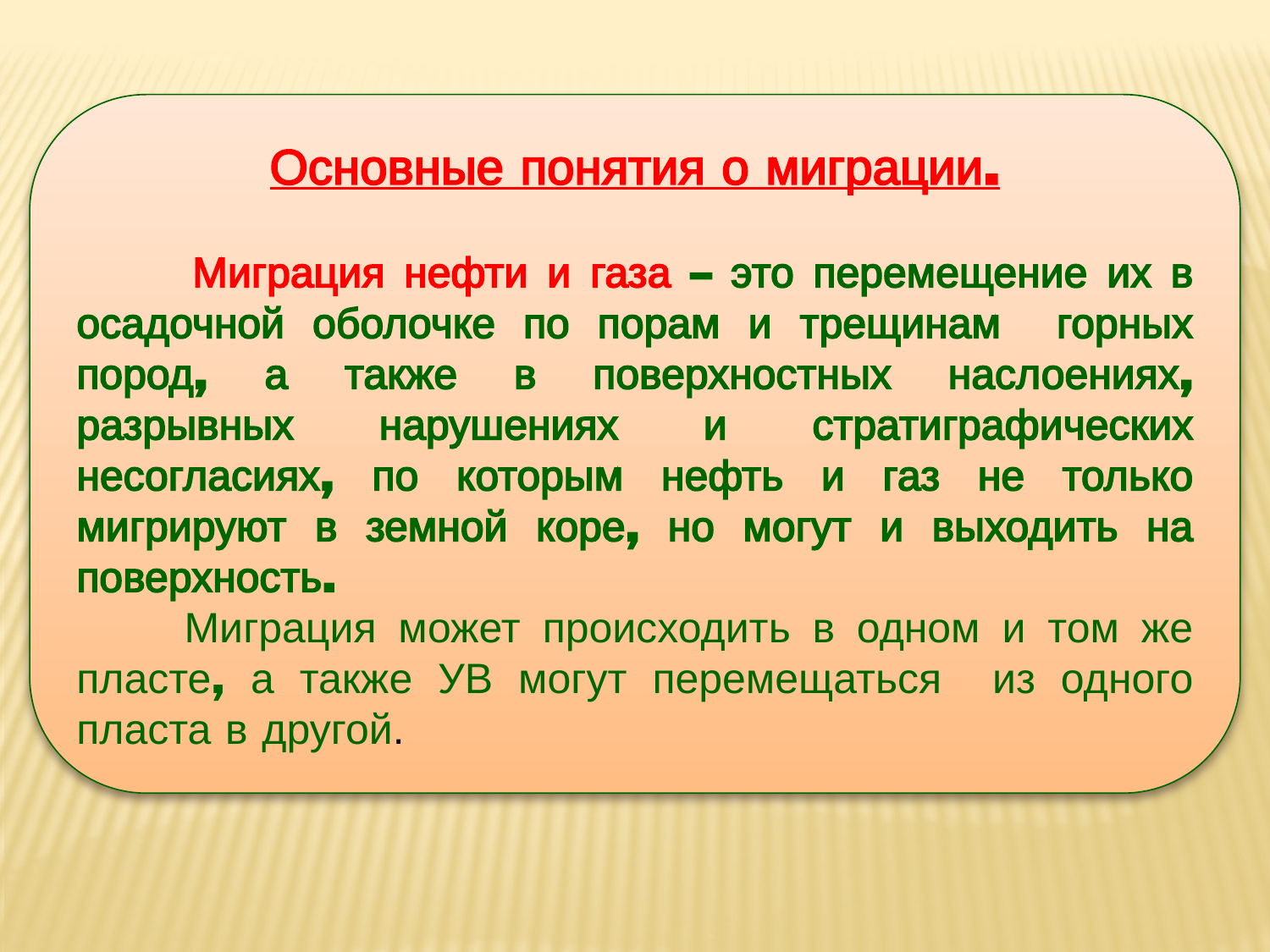

Основные понятия о миграции.

      Миграция нефти и газа – это перемещение их в осадочной оболочке по порам и трещинам  горных пород, а также в поверхностных наслоениях, разрывных нарушениях и стратиграфических несогласиях, по которым нефть и газ не только мигрируют в земной коре, но могут и выходить на поверхность.
     Миграция может происходить в одном и том же пласте, а также УВ могут перемещаться  из одного пласта в другой.